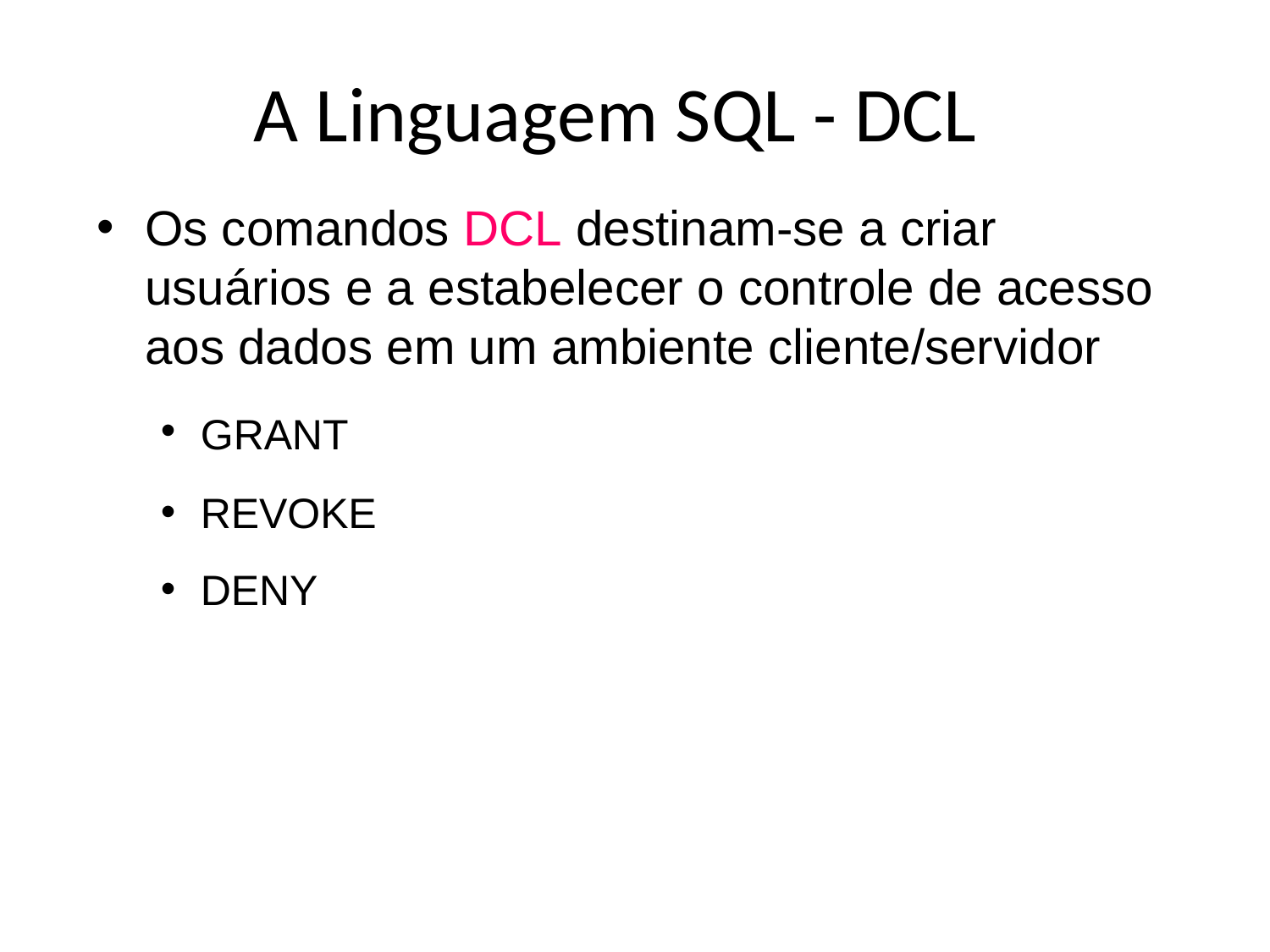

# A Linguagem SQL - DCL
Os comandos DCL destinam-se a criar usuários e a estabelecer o controle de acesso aos dados em um ambiente cliente/servidor
GRANT
REVOKE
DENY